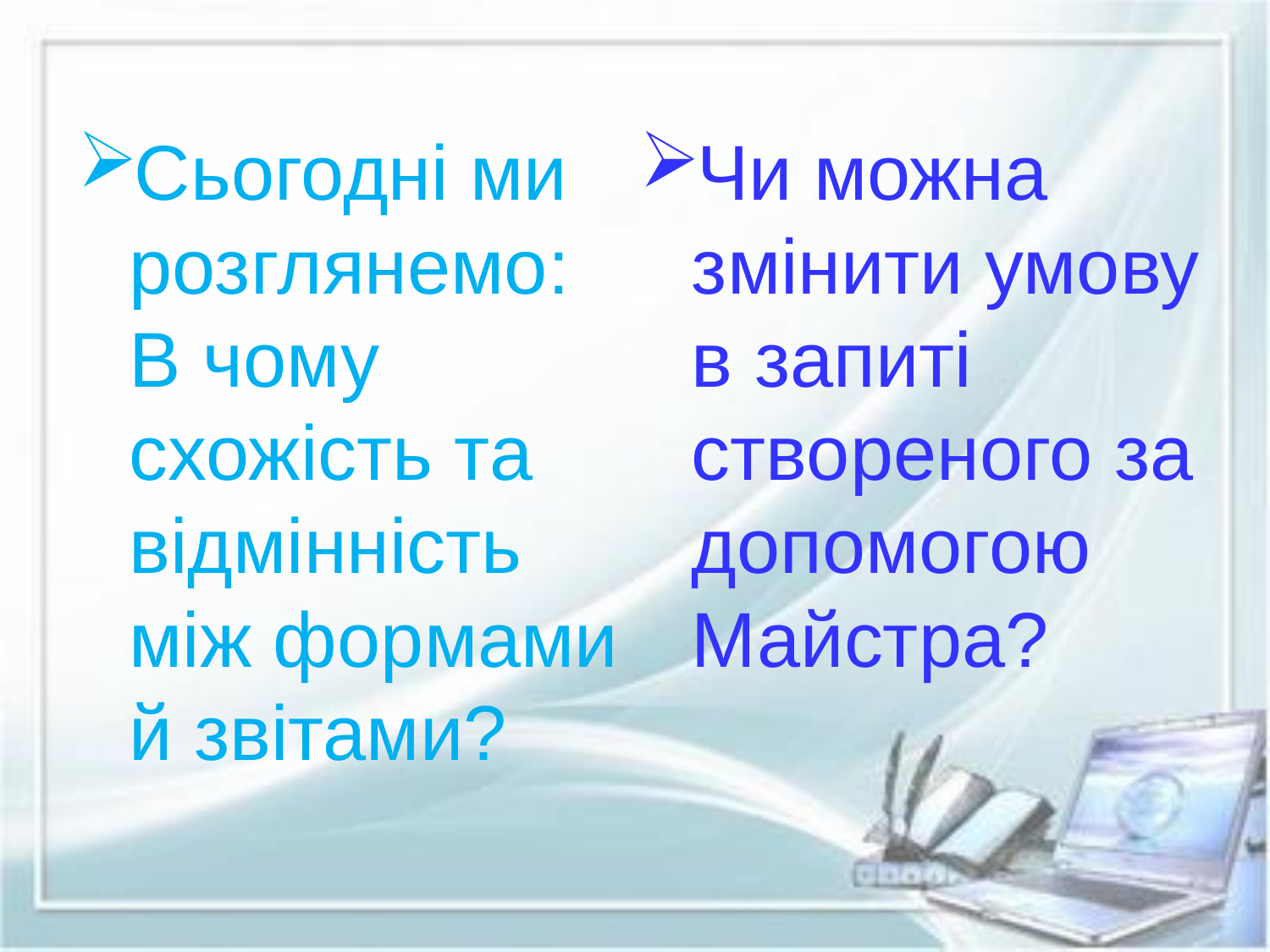

Сьогодні ми розглянемо: В чому схожість та відмінність між формами й звітами?
Чи можна змінити умову в запиті створеного за допомогою Майстра?